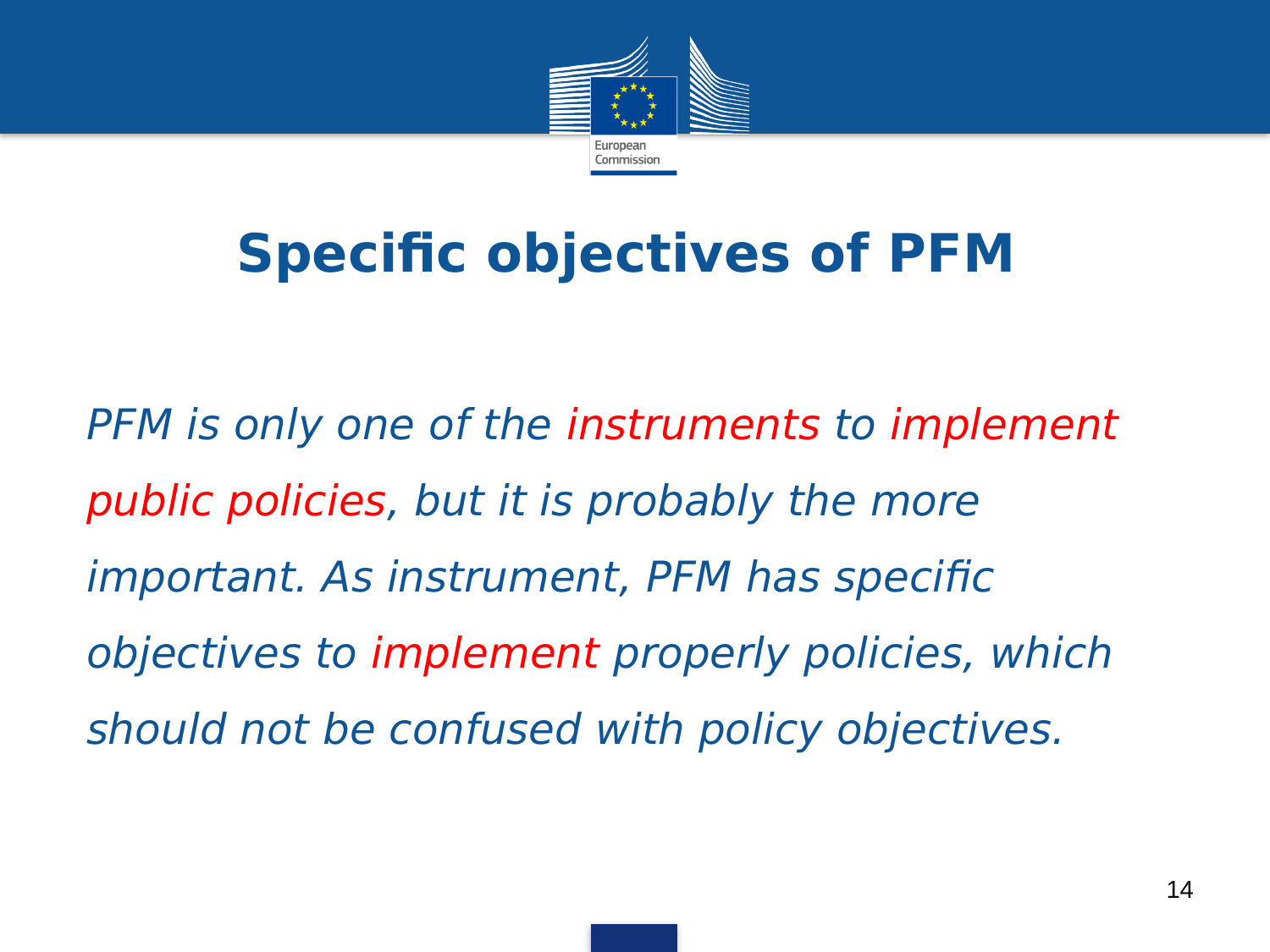

# Specific objectives of PFM
PFM is only one of the instruments to implement public policies, but it is probably the more important. As instrument, PFM has specific objectives to implement properly policies, which should not be confused with policy objectives.
14